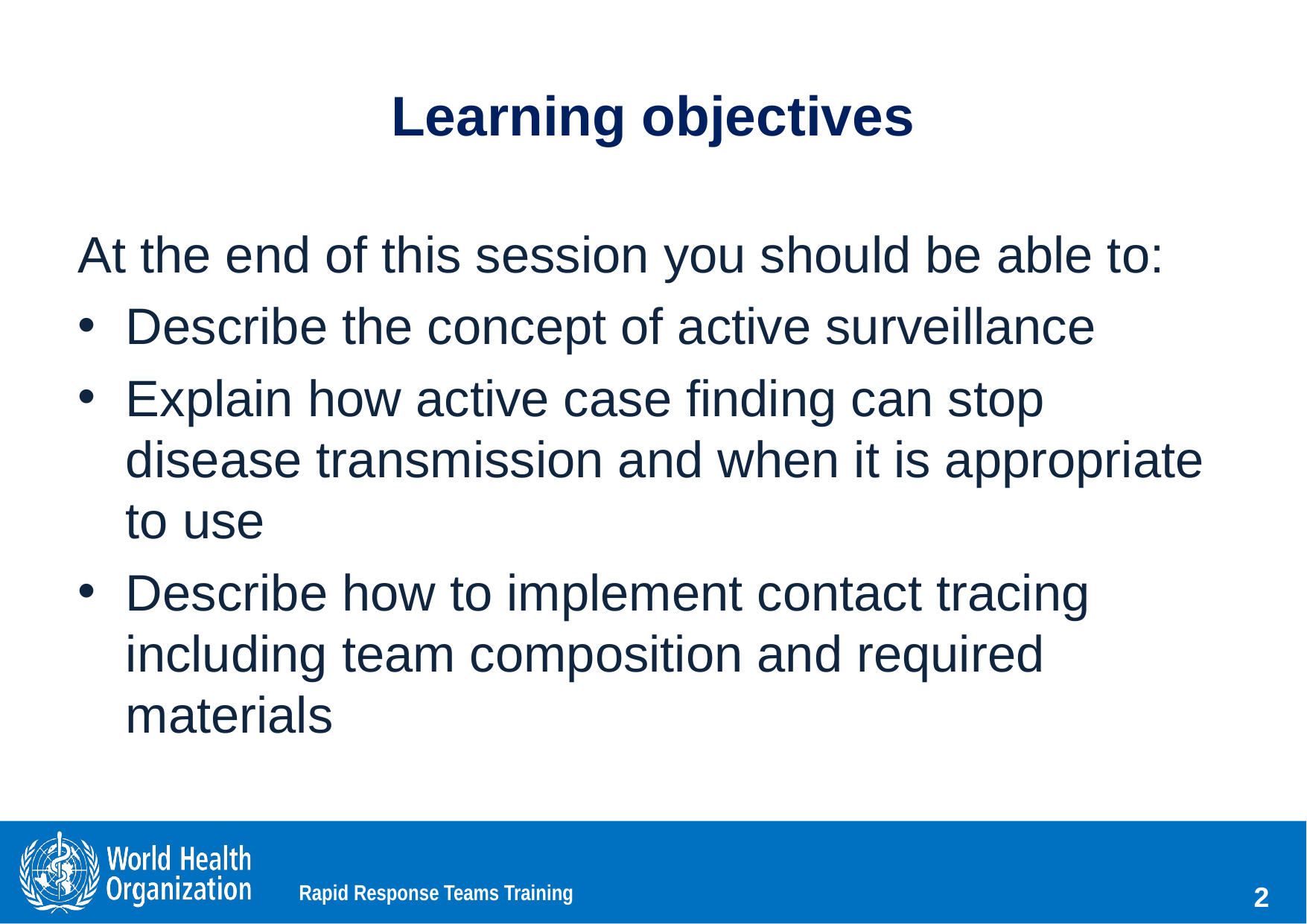

# Learning objectives
At the end of this session you should be able to:
Describe the concept of active surveillance
Explain how active case finding can stop disease transmission and when it is appropriate to use
Describe how to implement contact tracing including team composition and required materials